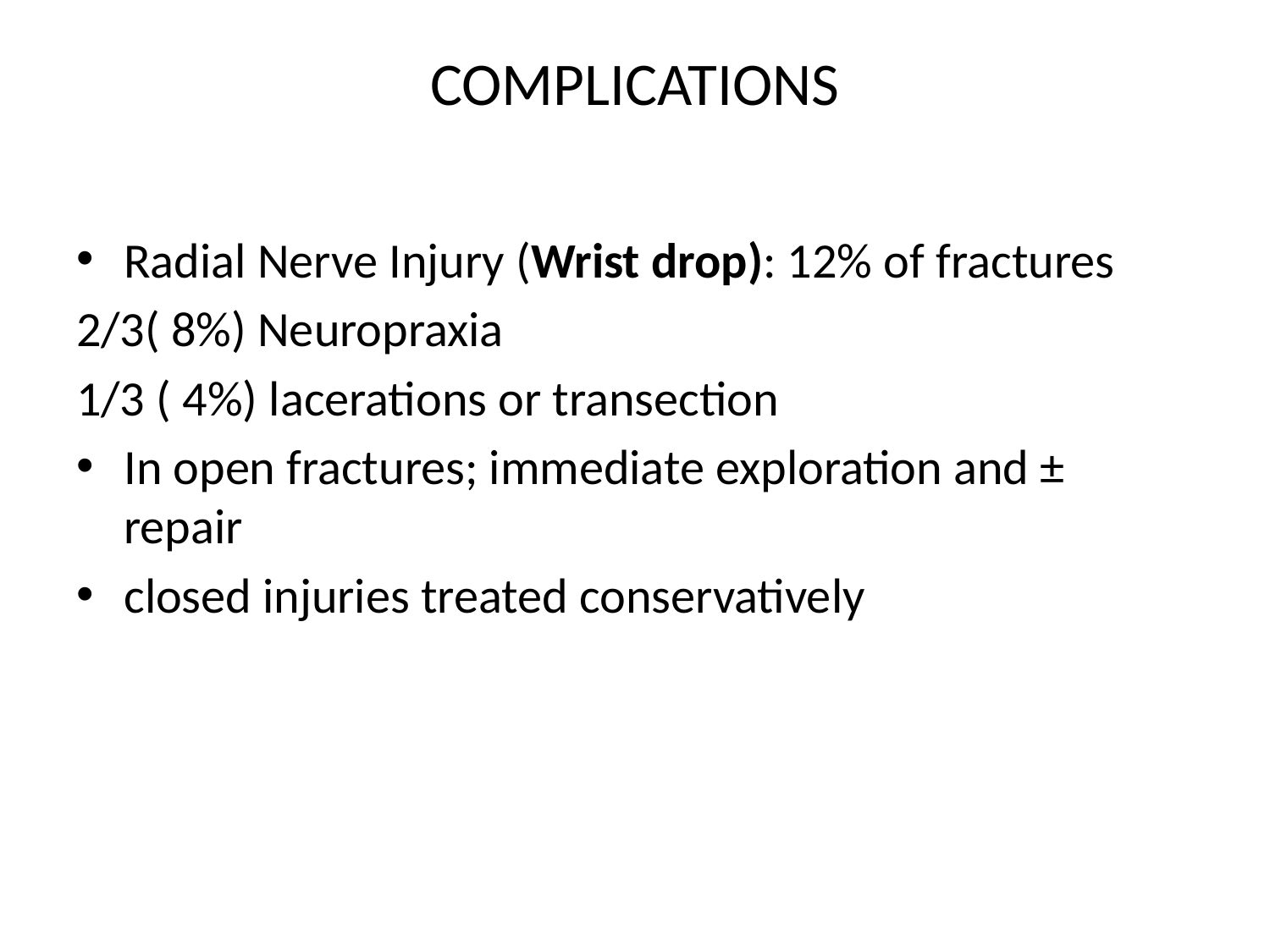

# COMPLICATIONS
Radial Nerve Injury (Wrist drop): 12% of fractures
2/3( 8%) Neuropraxia
1/3 ( 4%) lacerations or transection
In open fractures; immediate exploration and ± repair
closed injuries treated conservatively